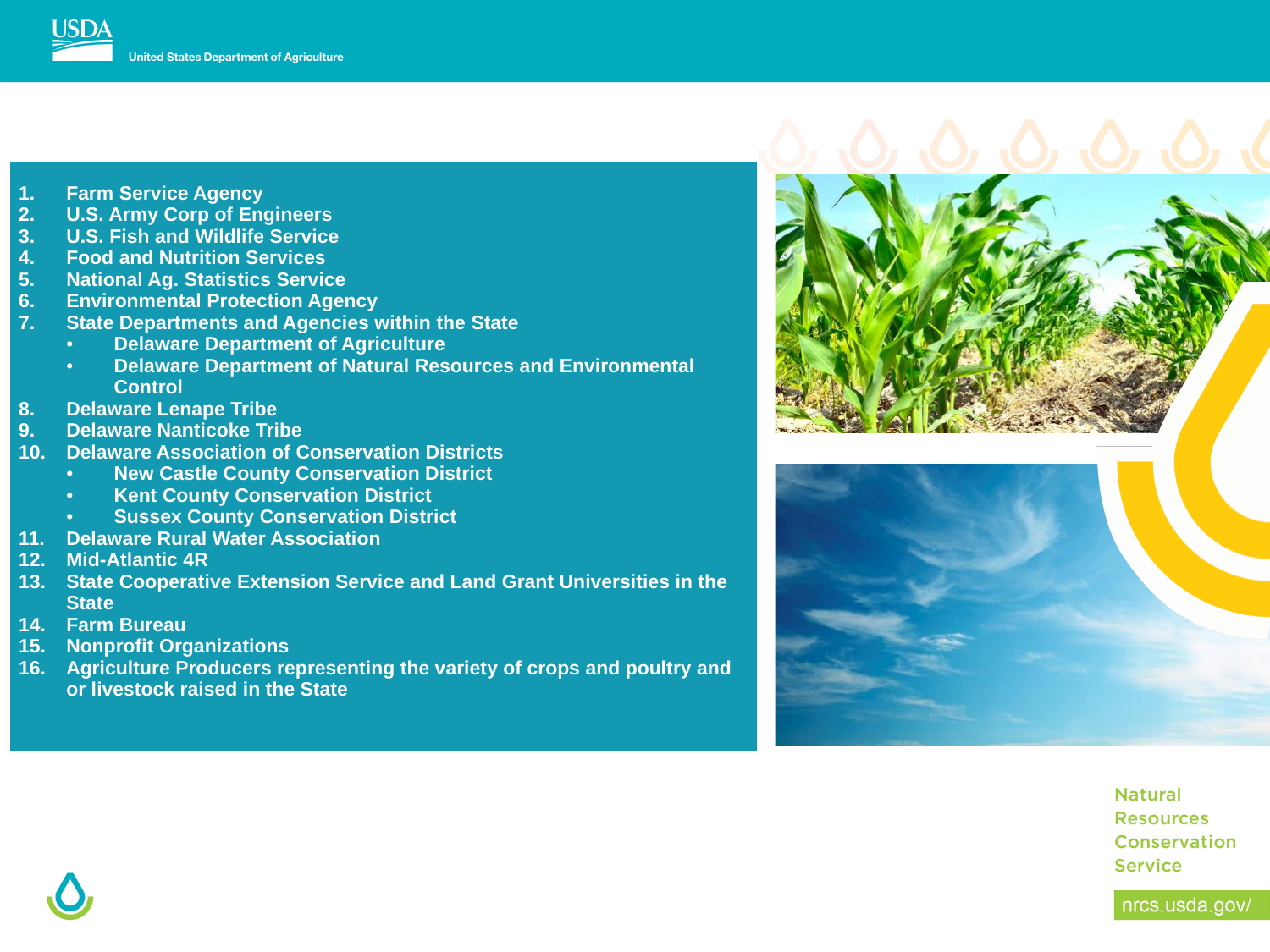

| Farm Service Agency U.S. Army Corp of Engineers U.S. Fish and Wildlife Service Food and Nutrition Services National Ag. Statistics Service Environmental Protection Agency State Departments and Agencies within the State Delaware Department of Agriculture Delaware Department of Natural Resources and Environmental Control Delaware Lenape Tribe Delaware Nanticoke Tribe Delaware Association of Conservation Districts New Castle County Conservation District Kent County Conservation District Sussex County Conservation District Delaware Rural Water Association Mid-Atlantic 4R State Cooperative Extension Service and Land Grant Universities in the State Farm Bureau Nonprofit Organizations Agriculture Producers representing the variety of crops and poultry and or livestock raised in the State |
| --- |

#